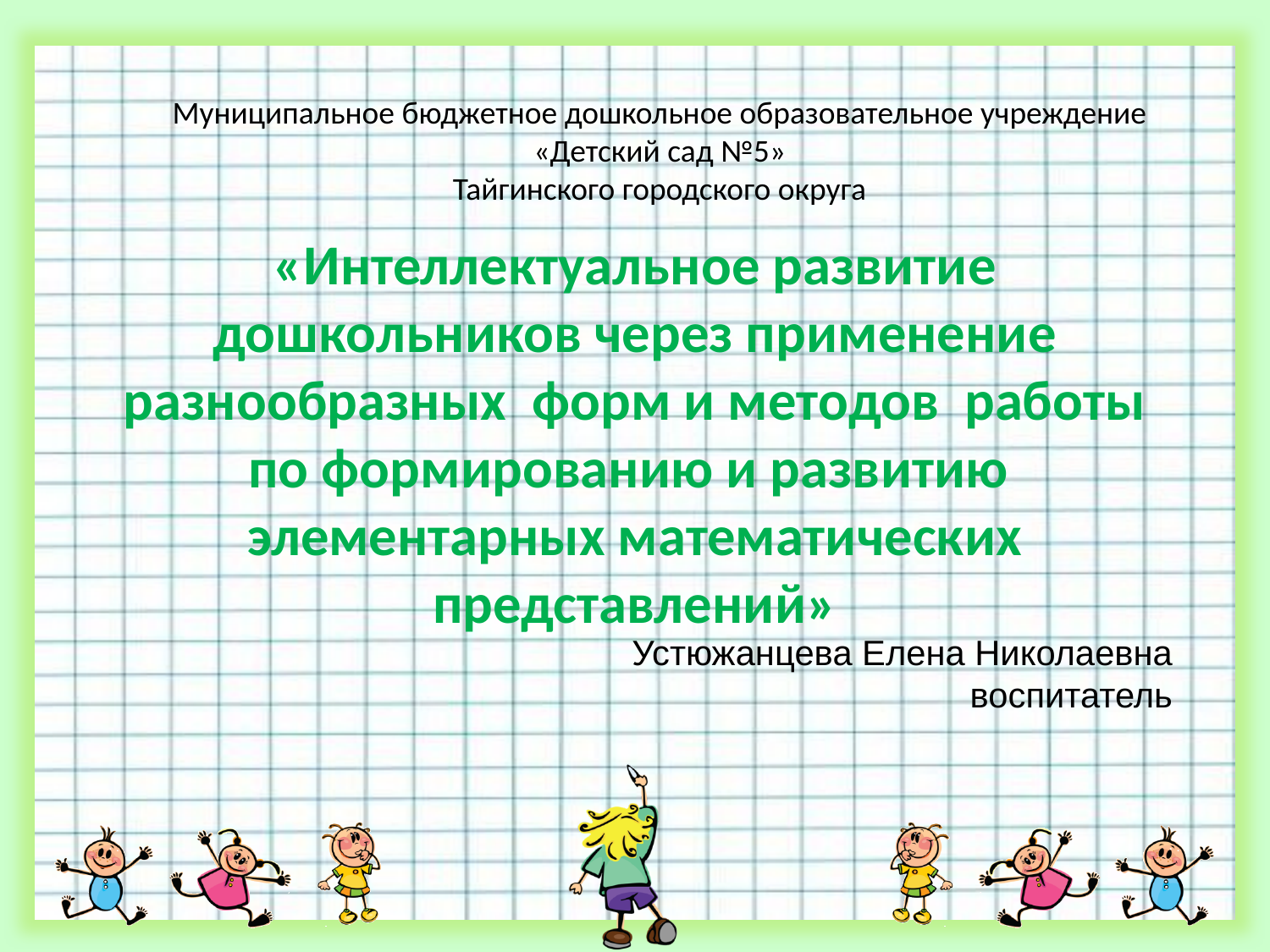

Муниципальное бюджетное дошкольное образовательное учреждение
«Детский сад №5»
Тайгинского городского округа
# «Интеллектуальное развитие дошкольников через применение разнообразных  форм и методов  работы по формированию и развитию  элементарных математических представлений»

Устюжанцева Елена Николаевна
воспитатель